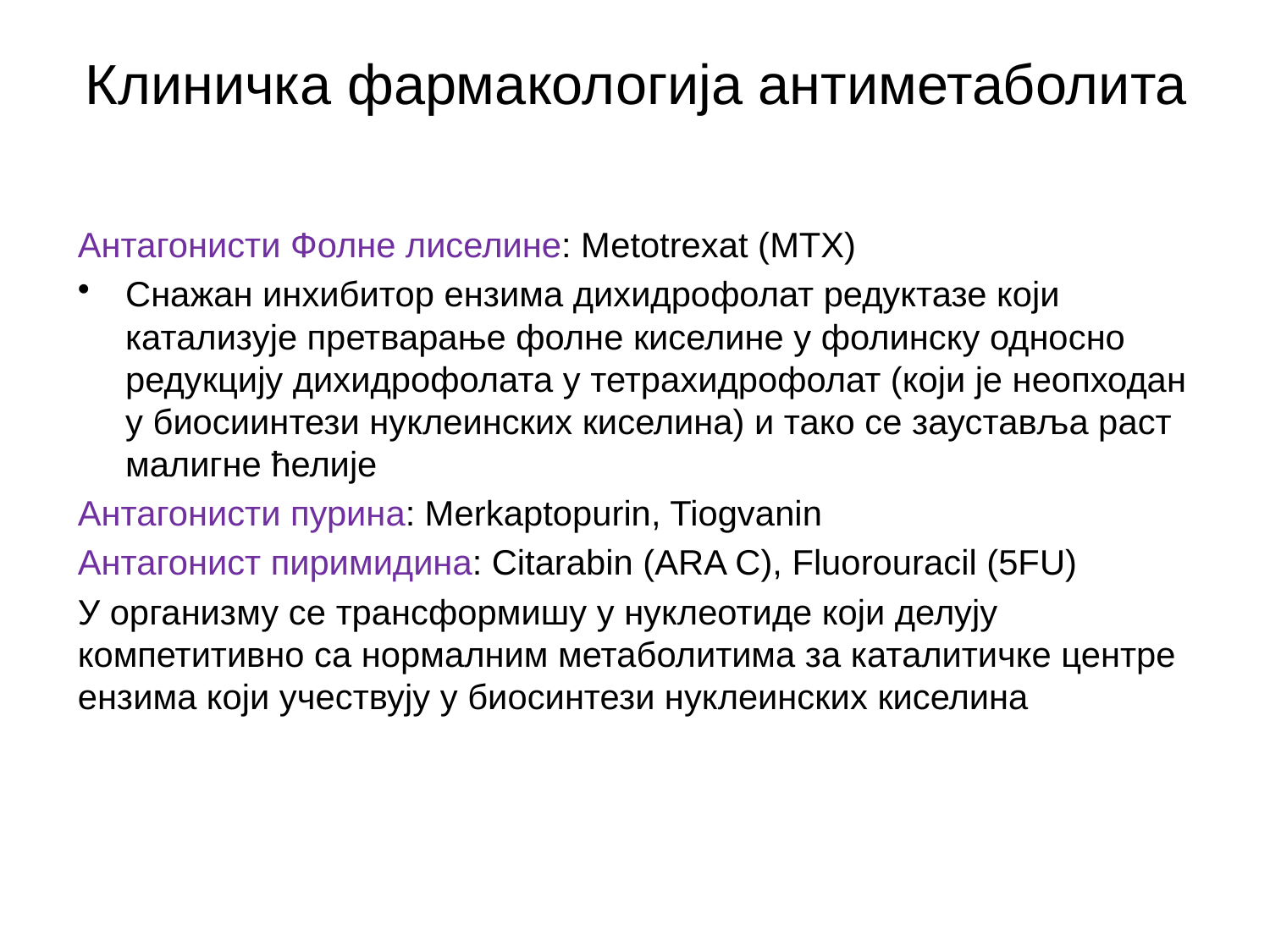

# Клиничка фармакологија антиметаболита
Антагонисти Фолне лиселине: Меtotrexat (MTX)
Снажан инхибитор ензима дихидрофолат редуктазе који катализује претварање фолне киселине у фолинску односно редукцију дихидрофолата у тетрахидрофолат (који је неопходан у биосиинтези нуклеинских киселина) и тако се зауставља раст малигне ћелије
Антагонисти пурина: Мerkaptopurin, Tiogvanin
Антагонист пиримидина: Citarabin (ARA C), Fluorouracil (5FU)
У организму се трансформишу у нуклеотиде који делују компетитивно са нормалним метаболитима за каталитичке центре ензима који учествују у биосинтези нуклеинских киселина